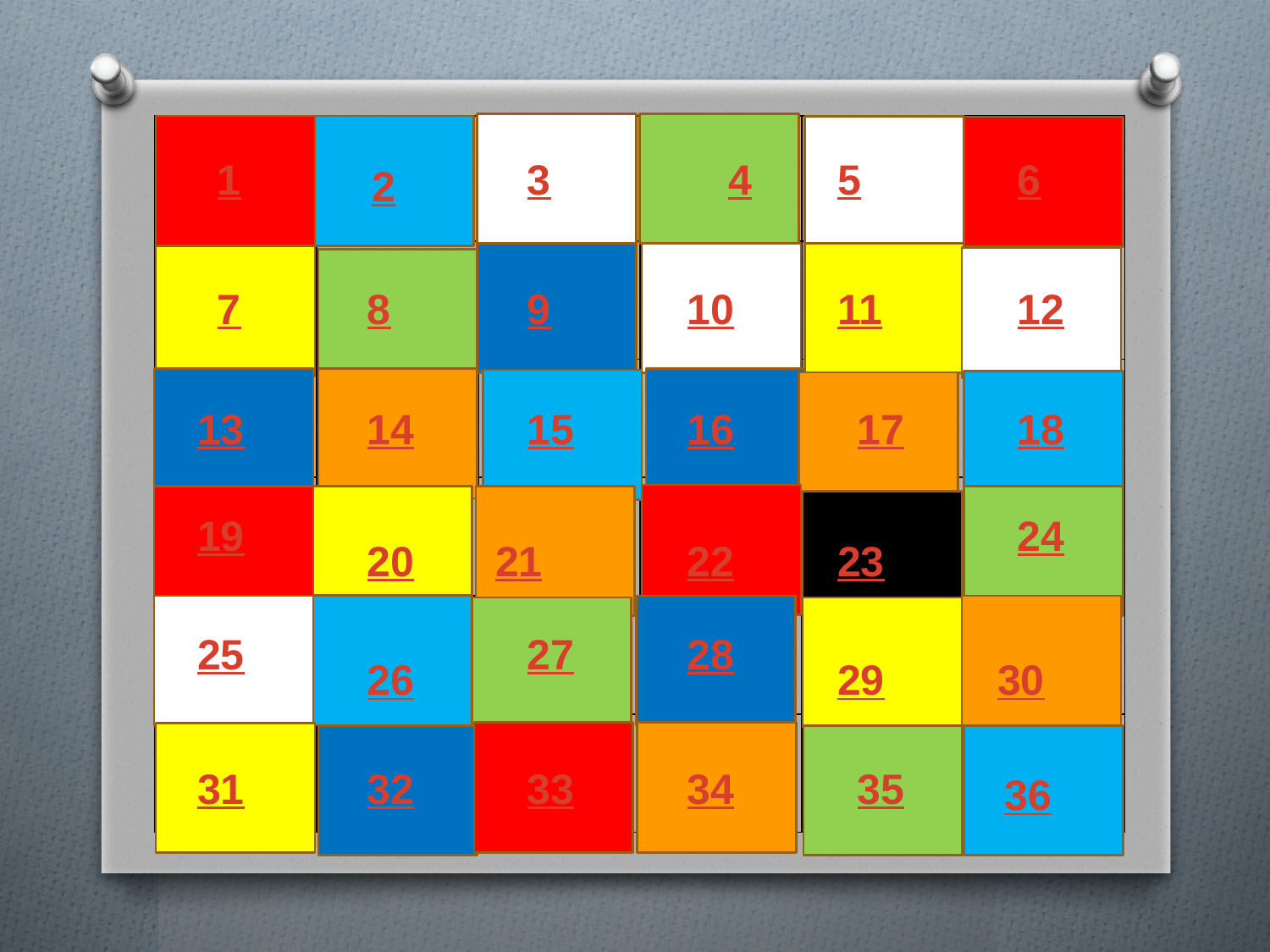

|  |  |  |  |  |  |
| --- | --- | --- | --- | --- | --- |
|  |  |  |  |  |  |
|  |  |  |  |  |  |
|  |  |  |  |  |  |
|  |  |  |  |  |  |
|  |  |  |  |  |  |

1
3
4
5
6
2

7
8
9
10
11
12

13
14
15
16
17
18

19
24
20
21
22
23

25
27
28
26
29
30

31
32
33
34
35
36